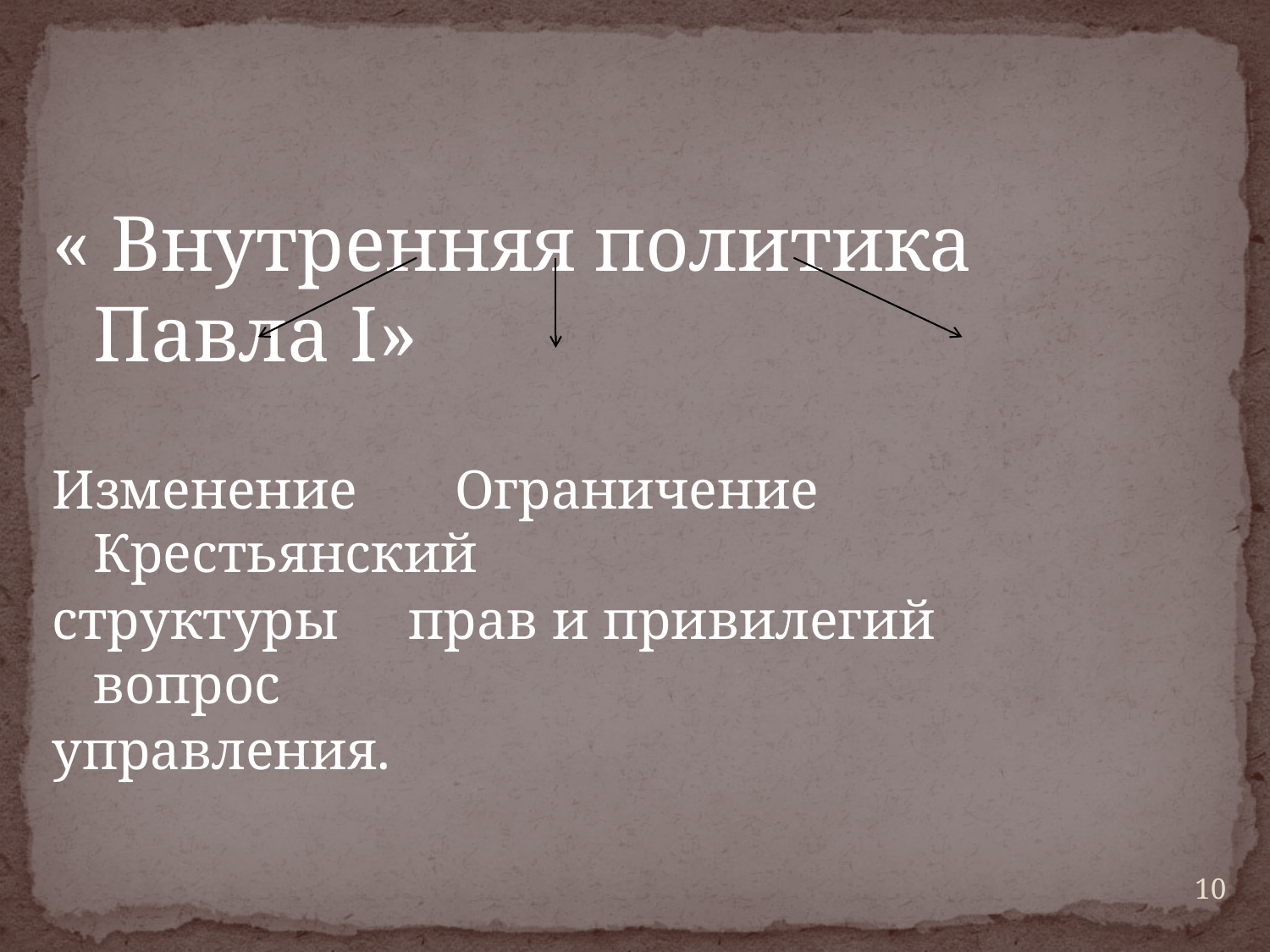

#
« Внутренняя политика Павла I»

Изменение       Ограничение           Крестьянский
структуры     прав и привилегий     вопрос
управления.

10